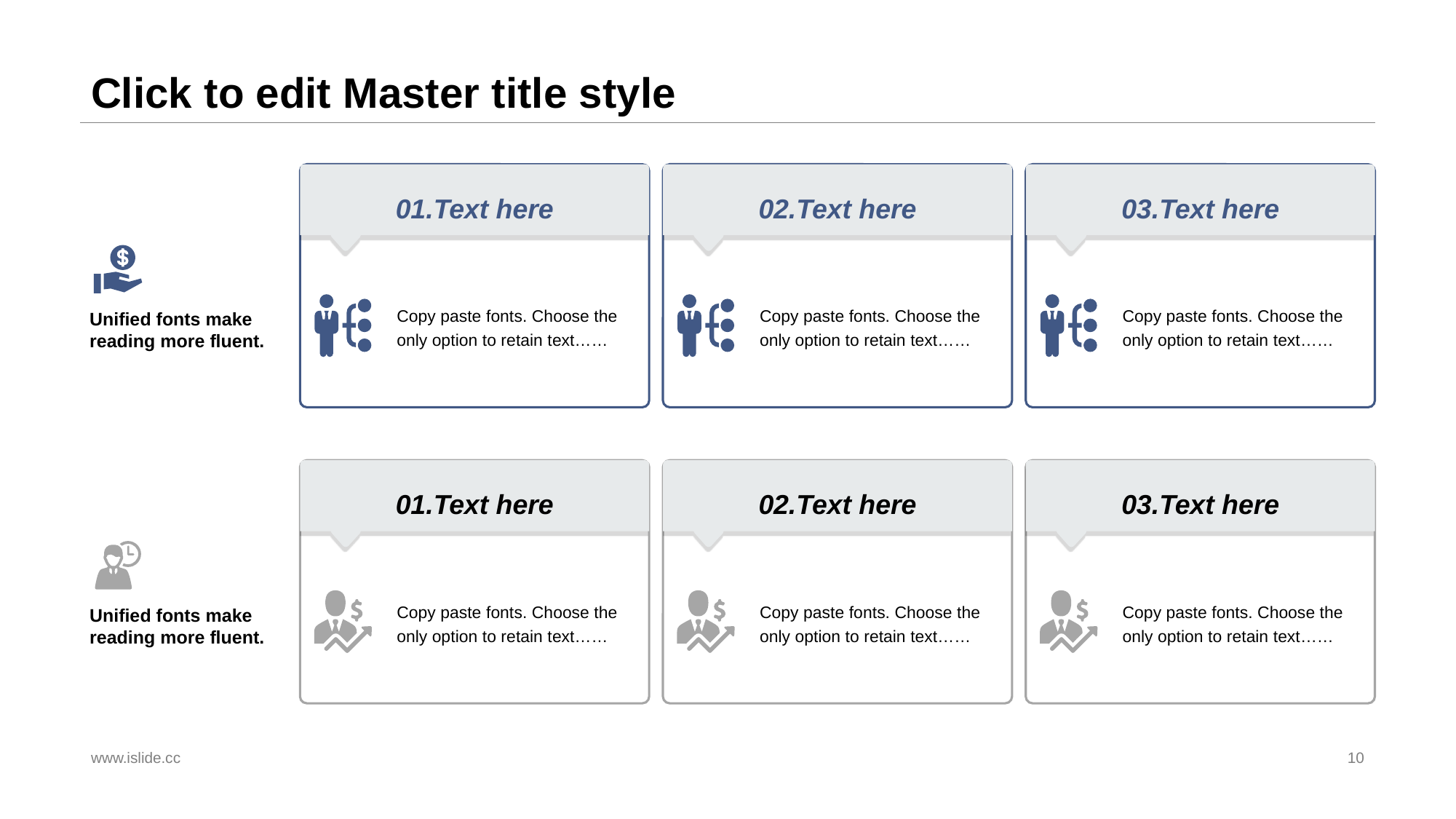

# Click to edit Master title style
01.Text here

Copy paste fonts. Choose the only option to retain text……

02.Text here

Copy paste fonts. Choose the only option to retain text……

03.Text here

Copy paste fonts. Choose the only option to retain text……

Unified fonts make
reading more fluent.
01.Text here

02.Text here

03.Text here

Copy paste fonts. Choose the only option to retain text……
Copy paste fonts. Choose the only option to retain text……
Copy paste fonts. Choose the only option to retain text……

Unified fonts make
reading more fluent.
www.islide.cc
10